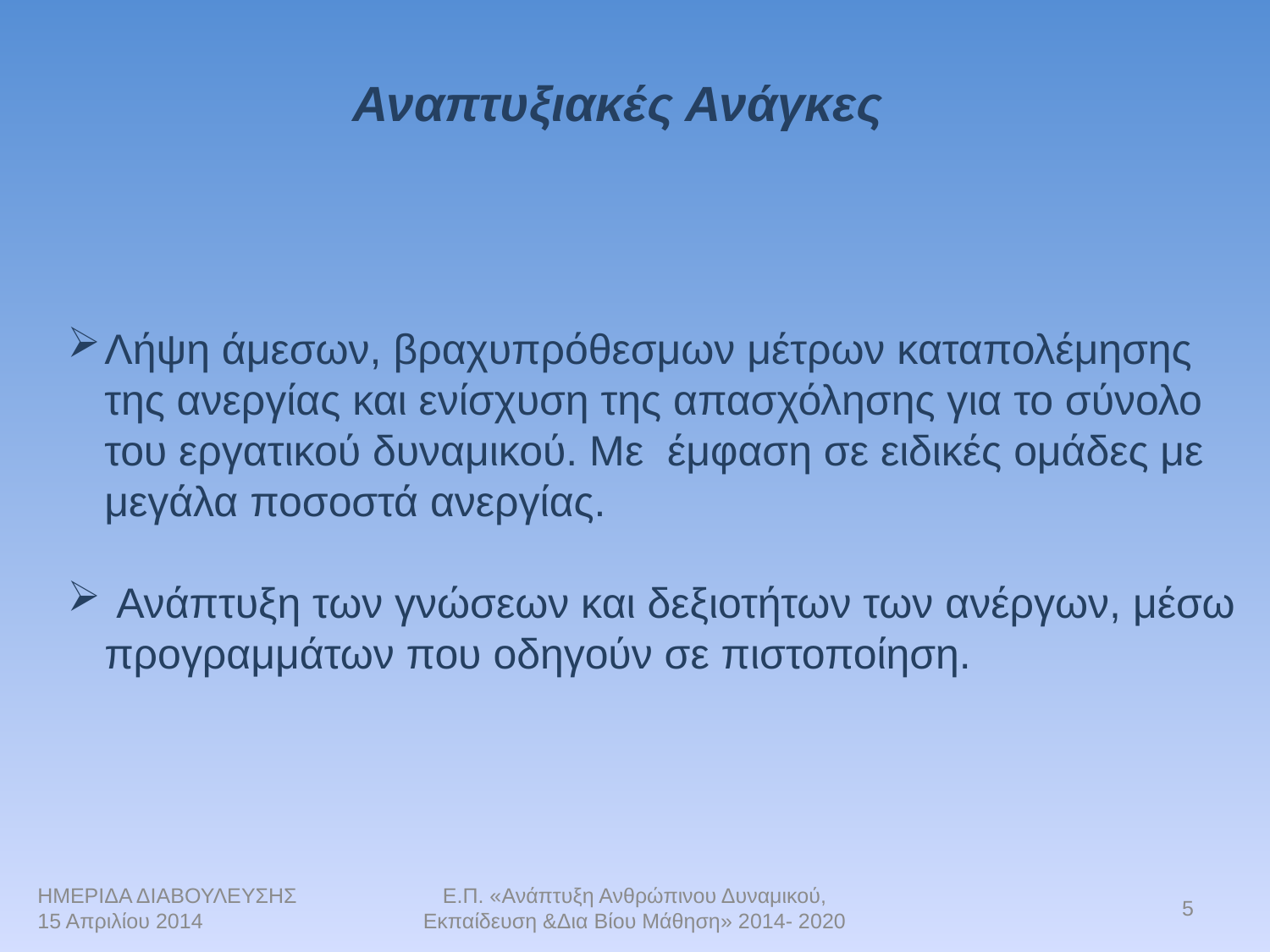

Αναπτυξιακές Ανάγκες
Λήψη άμεσων, βραχυπρόθεσμων μέτρων καταπολέμησης της ανεργίας και ενίσχυση της απασχόλησης για το σύνολο του εργατικού δυναμικού. Με  έμφαση σε ειδικές ομάδες με μεγάλα ποσοστά ανεργίας.

 Ανάπτυξη των γνώσεων και δεξιοτήτων των ανέργων, μέσω προγραμμάτων που οδηγούν σε πιστοποίηση.

ΗΜΕΡΙΔΑ ΔΙΑΒΟΥΛΕΥΣΗΣ
15 Απριλίου 2014
Ε.Π. «Ανάπτυξη Ανθρώπινου Δυναμικού, Εκπαίδευση &Δια Βίου Μάθηση» 2014- 2020
5